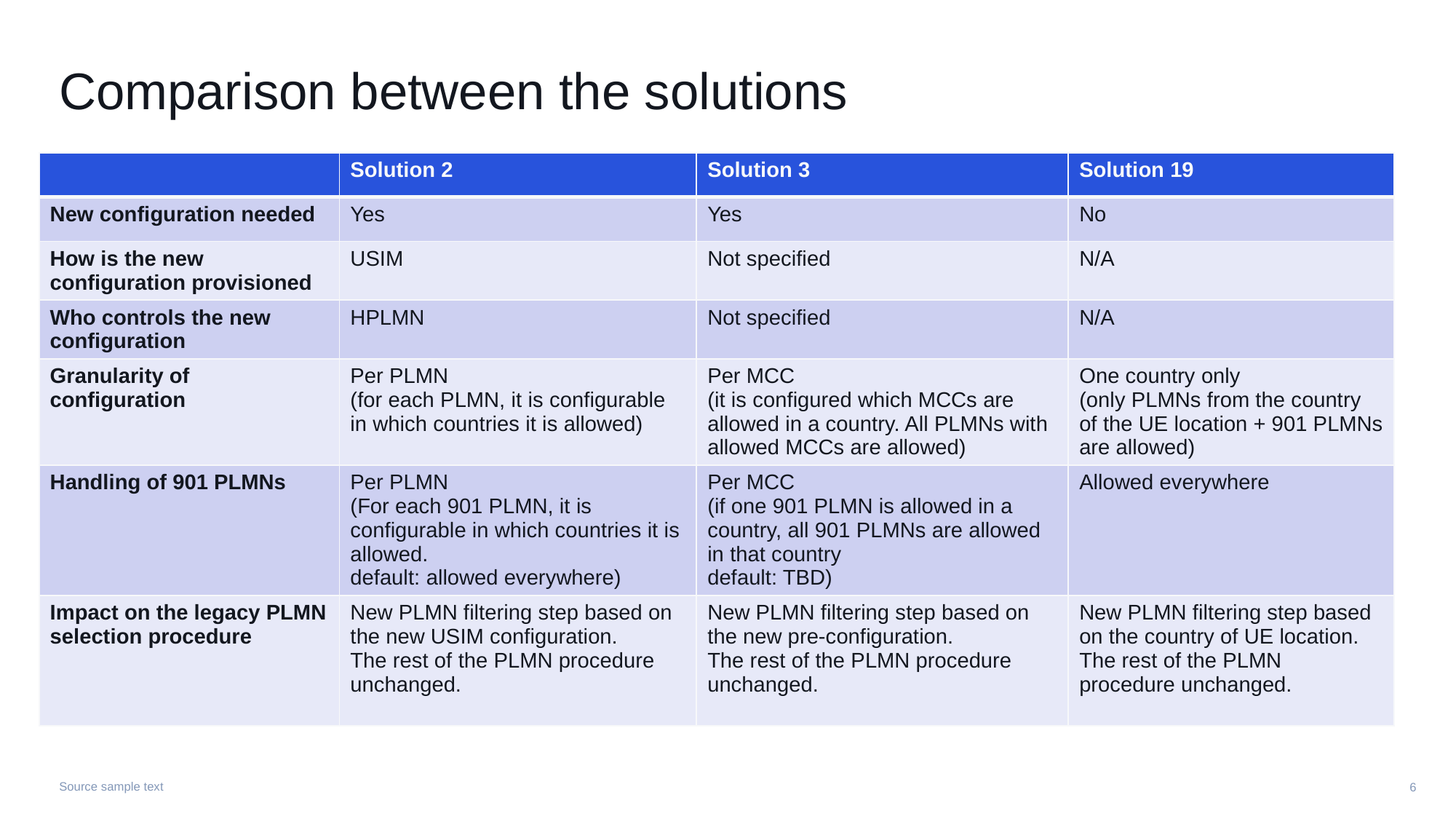

# Comparison between the solutions
|  | Solution 2 | Solution 3 | Solution 19 |
| --- | --- | --- | --- |
| New configuration needed | Yes | Yes | No |
| How is the new configuration provisioned | USIM | Not specified | N/A |
| Who controls the new configuration | HPLMN | Not specified | N/A |
| Granularity of configuration | Per PLMN (for each PLMN, it is configurable in which countries it is allowed) | Per MCC (it is configured which MCCs are allowed in a country. All PLMNs with allowed MCCs are allowed) | One country only (only PLMNs from the country of the UE location + 901 PLMNs are allowed) |
| Handling of 901 PLMNs | Per PLMN (For each 901 PLMN, it is configurable in which countries it is allowed. default: allowed everywhere) | Per MCC (if one 901 PLMN is allowed in a country, all 901 PLMNs are allowed in that country default: TBD) | Allowed everywhere |
| Impact on the legacy PLMN selection procedure | New PLMN filtering step based on the new USIM configuration. The rest of the PLMN procedure unchanged. | New PLMN filtering step based on the new pre-configuration. The rest of the PLMN procedure unchanged. | New PLMN filtering step based on the country of UE location. The rest of the PLMN procedure unchanged. |
Source sample text